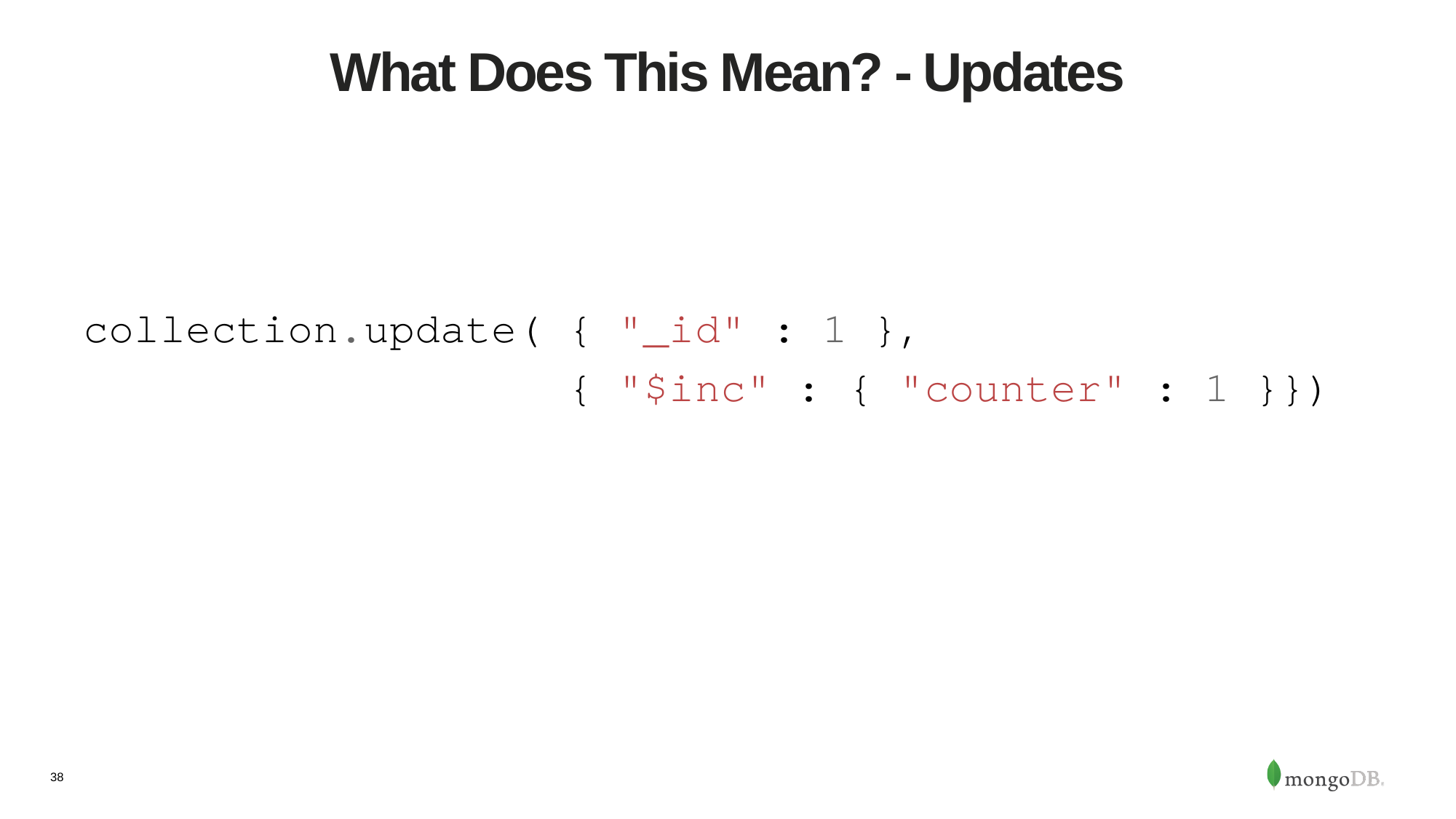

# What Does This Mean? - Updates

collection.update( { "_id" : 1 },
                   { "$inc" : { "counter" : 1 }})